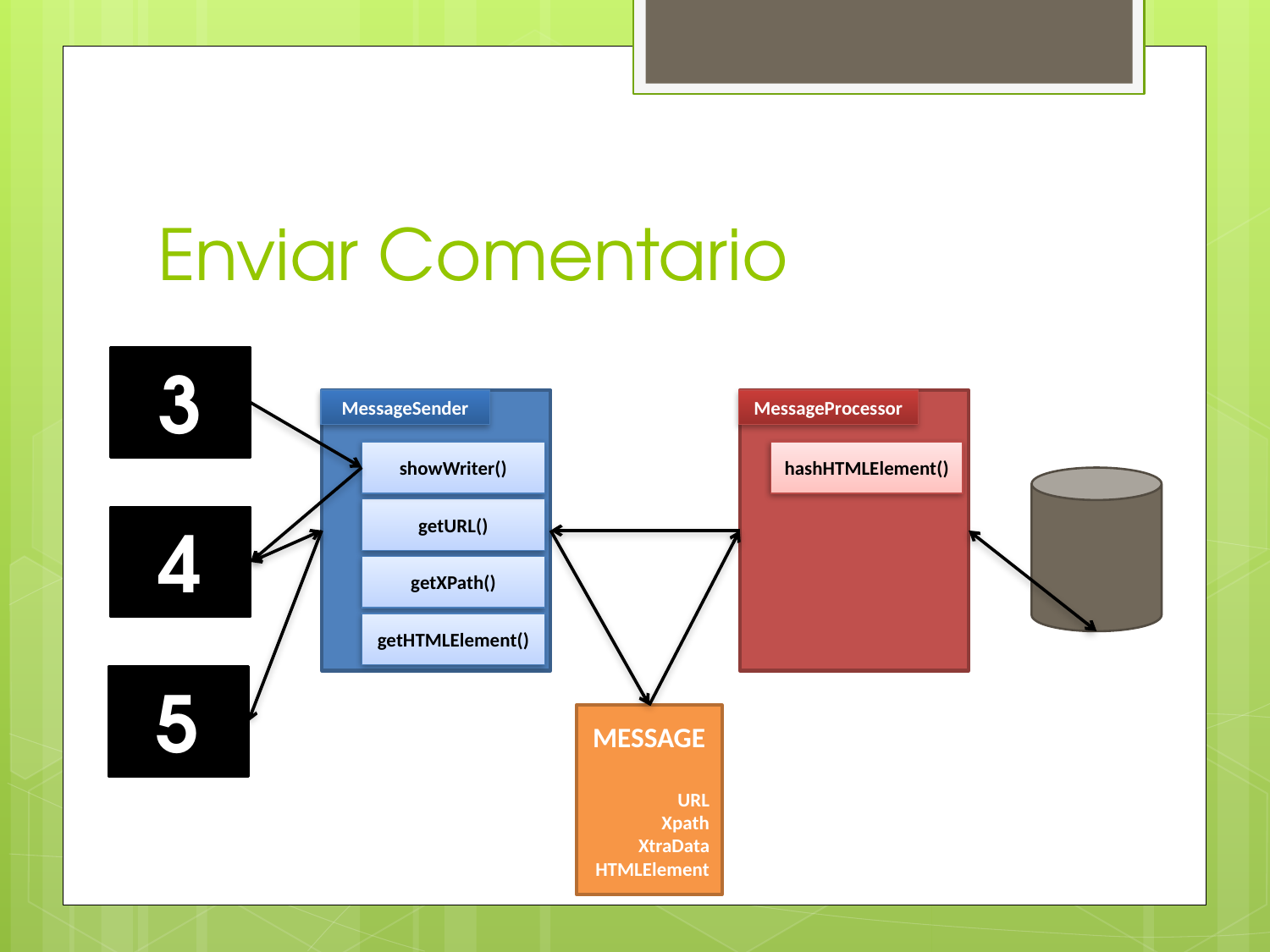

# Enviar Comentario
3
MessageProcessor

hashHTMLElement()
MessageSender

showWriter()
getURL()
getXPath()
getHTMLElement()

4
5
MESSAGE

URL
Xpath
XtraData
HTMLElement